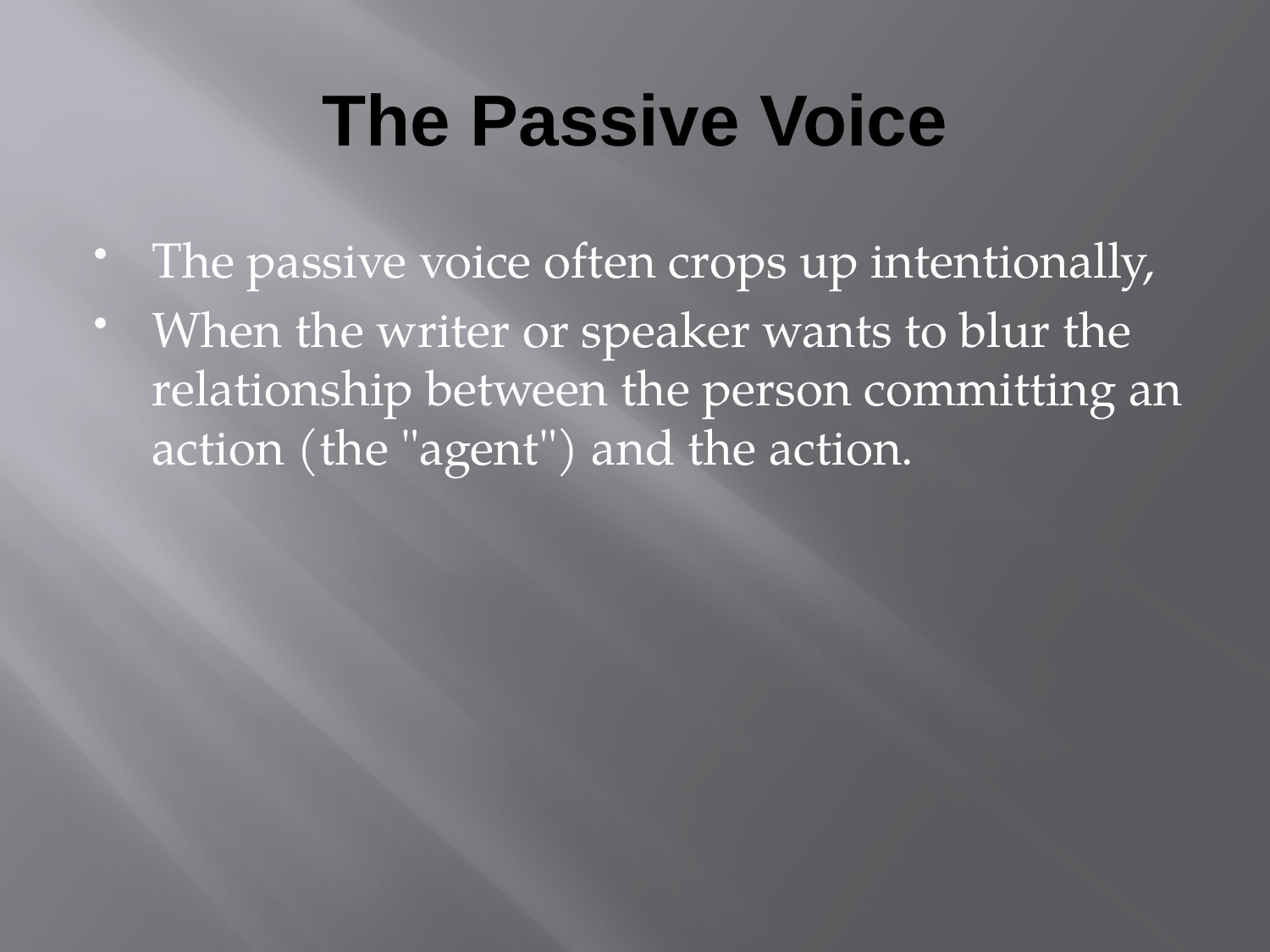

# The Passive Voice
The passive voice often crops up intentionally,
When the writer or speaker wants to blur the relationship between the person committing an action (the "agent") and the action.